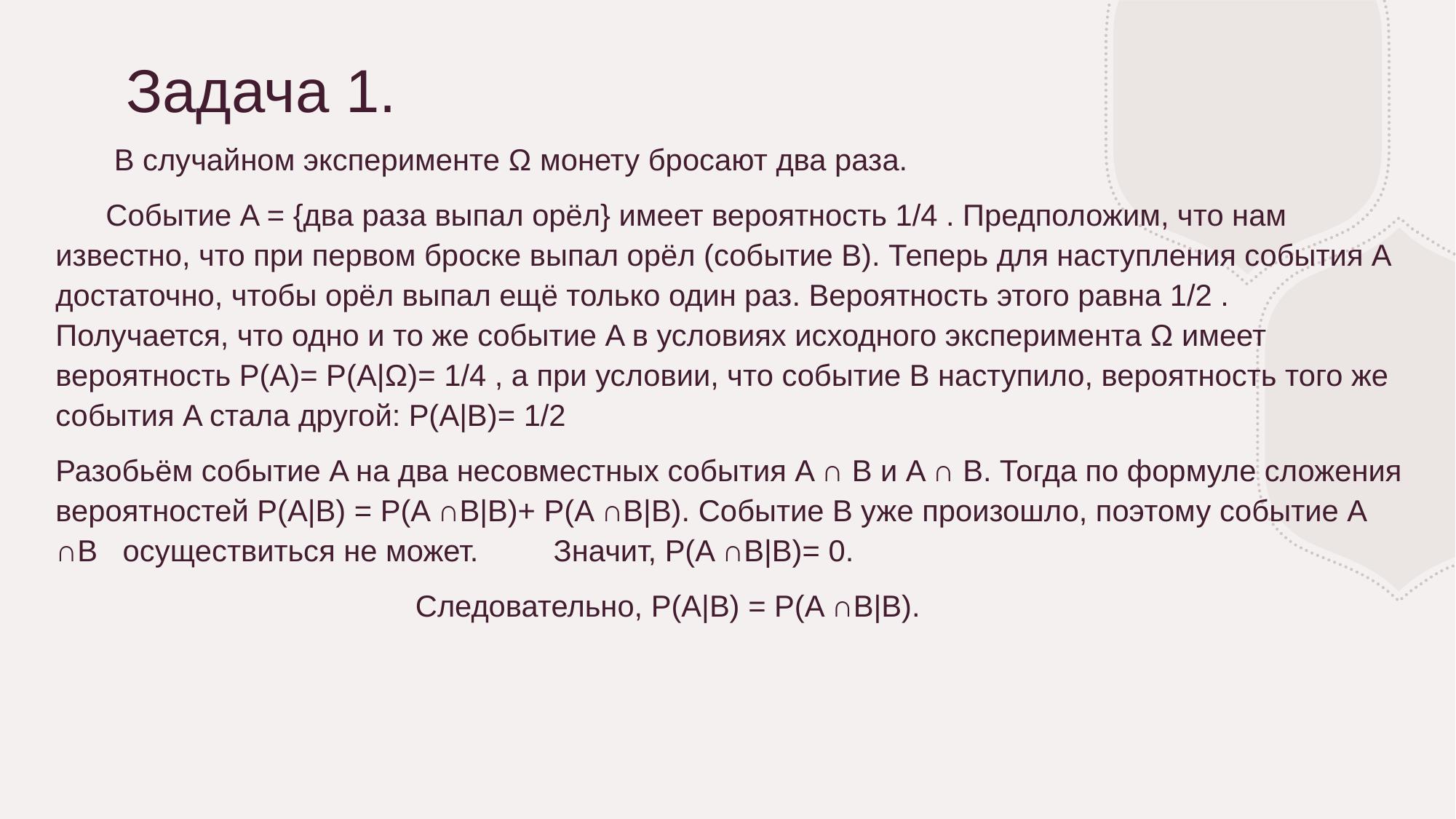

# Задача 1.
       В случайном эксперименте Ω монету бросают два раза.
      Событие A = {два раза выпал орёл} имеет вероятность 1/4 . Предположим, что нам известно, что при первом броске выпал орёл (событие B). Теперь для наступления события A достаточно, чтобы орёл выпал ещё только один раз. Вероятность этого равна 1/2 . Получается, что одно и то же событие A в условиях исходного эксперимента Ω имеет вероятность P(A)= P(A|Ω)= 1/4 , а при условии, что событие B наступило, вероятность того же события A стала другой: P(A|B)= 1/2
Разобьём событие A на два несовместных события A ∩ B и A ∩ В. Тогда по формуле сложения вероятностей P(A|B) = P(A ∩B|B)+ P(A ∩B|B). Событие B уже произошло, поэтому событие A ∩B   осуществиться не может.         Значит, P(A ∩B|B)= 0.
                                           Следовательно, P(A|B) = P(A ∩B|B).